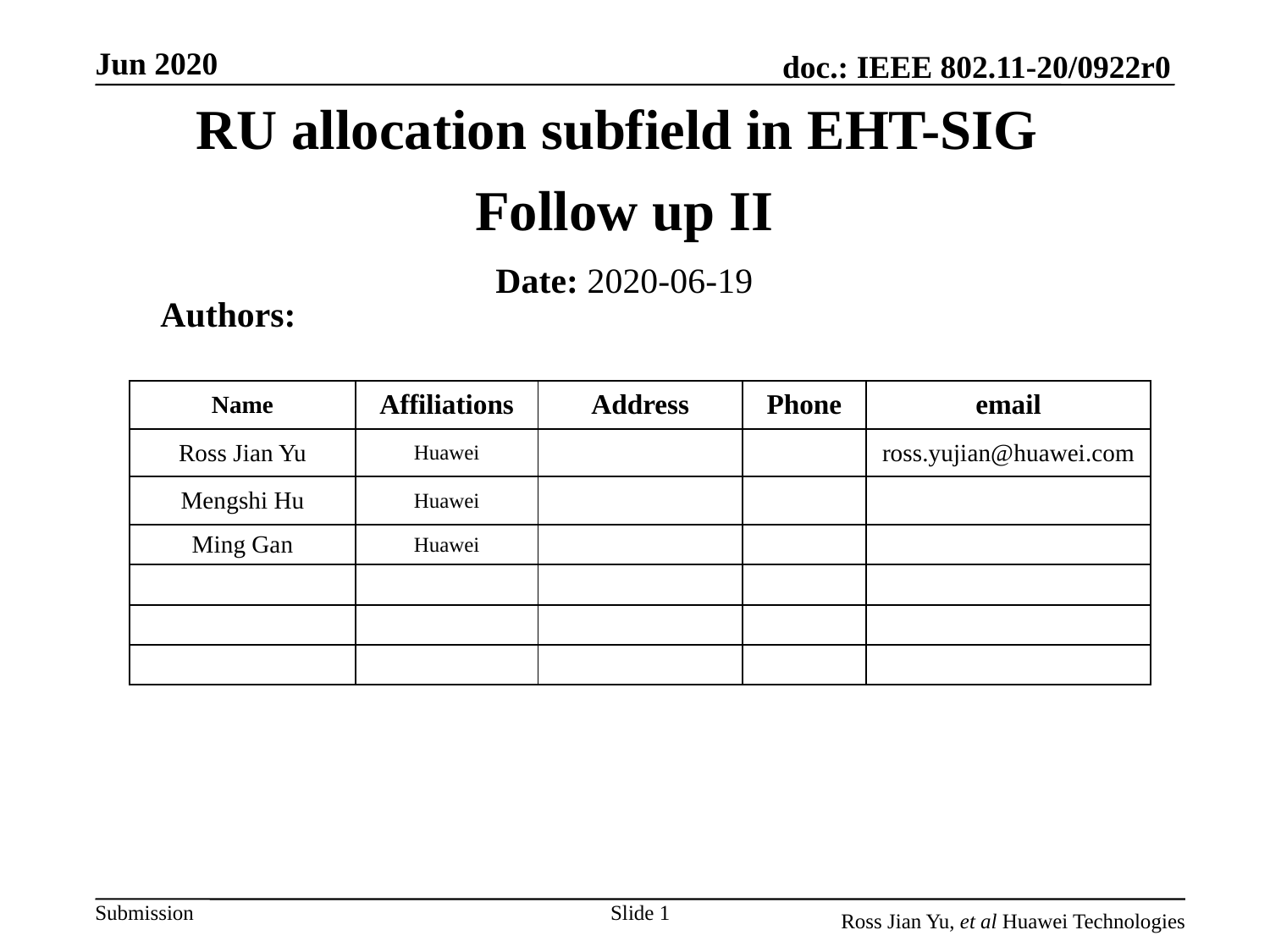

# RU allocation subfield in EHT-SIG Follow up II
Date: 2020-06-19
Authors:
| Name | Affiliations | Address | Phone | email |
| --- | --- | --- | --- | --- |
| Ross Jian Yu | Huawei |  |  | ross.yujian@huawei.com |
| Mengshi Hu | Huawei |  |  |  |
| Ming Gan | Huawei |  |  |  |
|  |  |  |  |  |
|  |  |  |  |  |
|  |  |  |  |  |
Slide 1